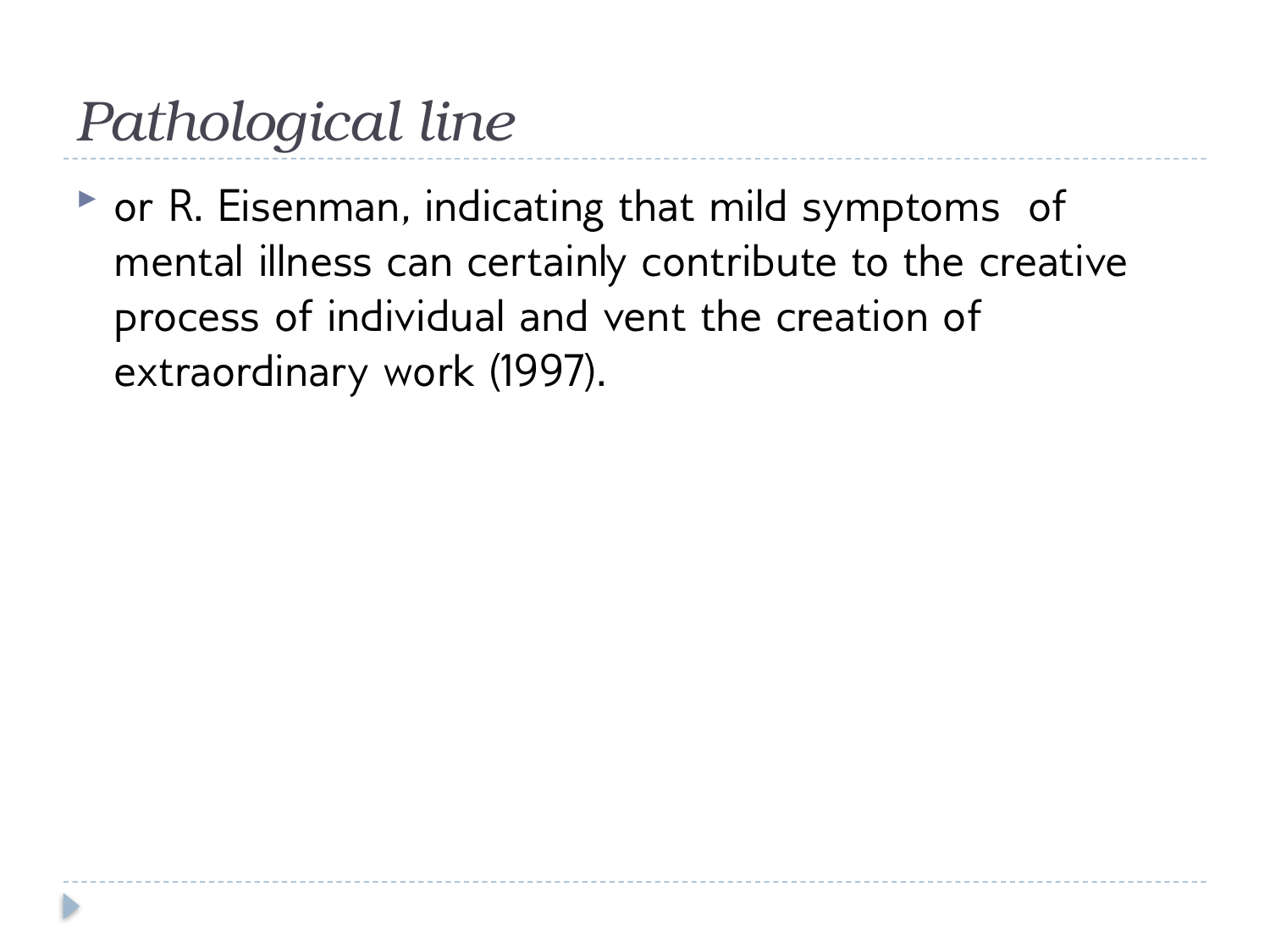

# Pathological line
or R. Eisenman, indicating that mild symptoms  of mental illness can certainly contribute to the creative process of individual and vent the creation of extraordinary work (1997).